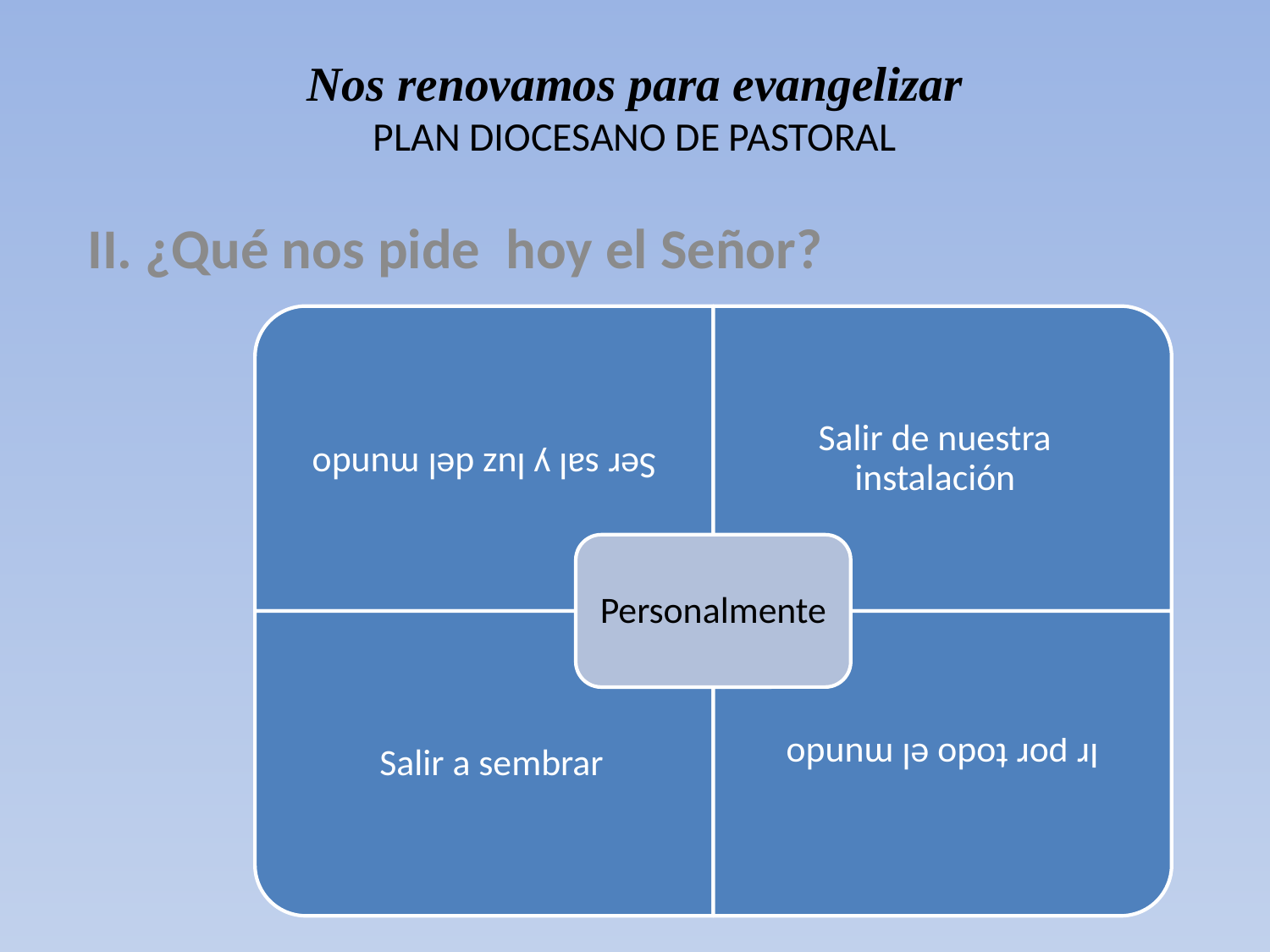

# Nos renovamos para evangelizar PLAN DIOCESANO DE PASTORAL
II. ¿Qué nos pide  hoy el Señor?

Ser sal y luz del mundo
Salir de nuestra instalación
Salir a sembrar
Ir por todo el mundo
Personalmente